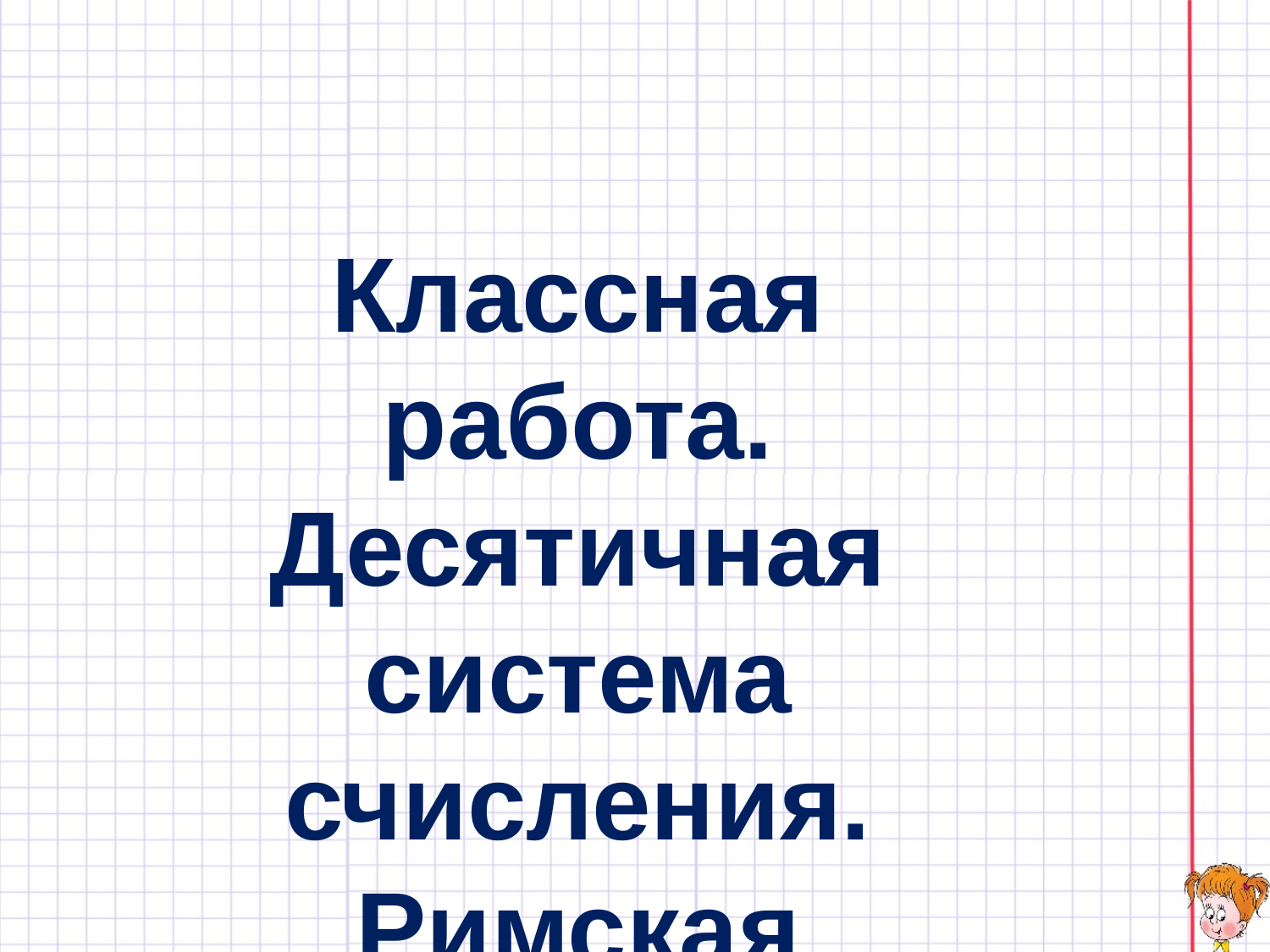

Классная работа. Десятичная система счисления. Римская нумерация.